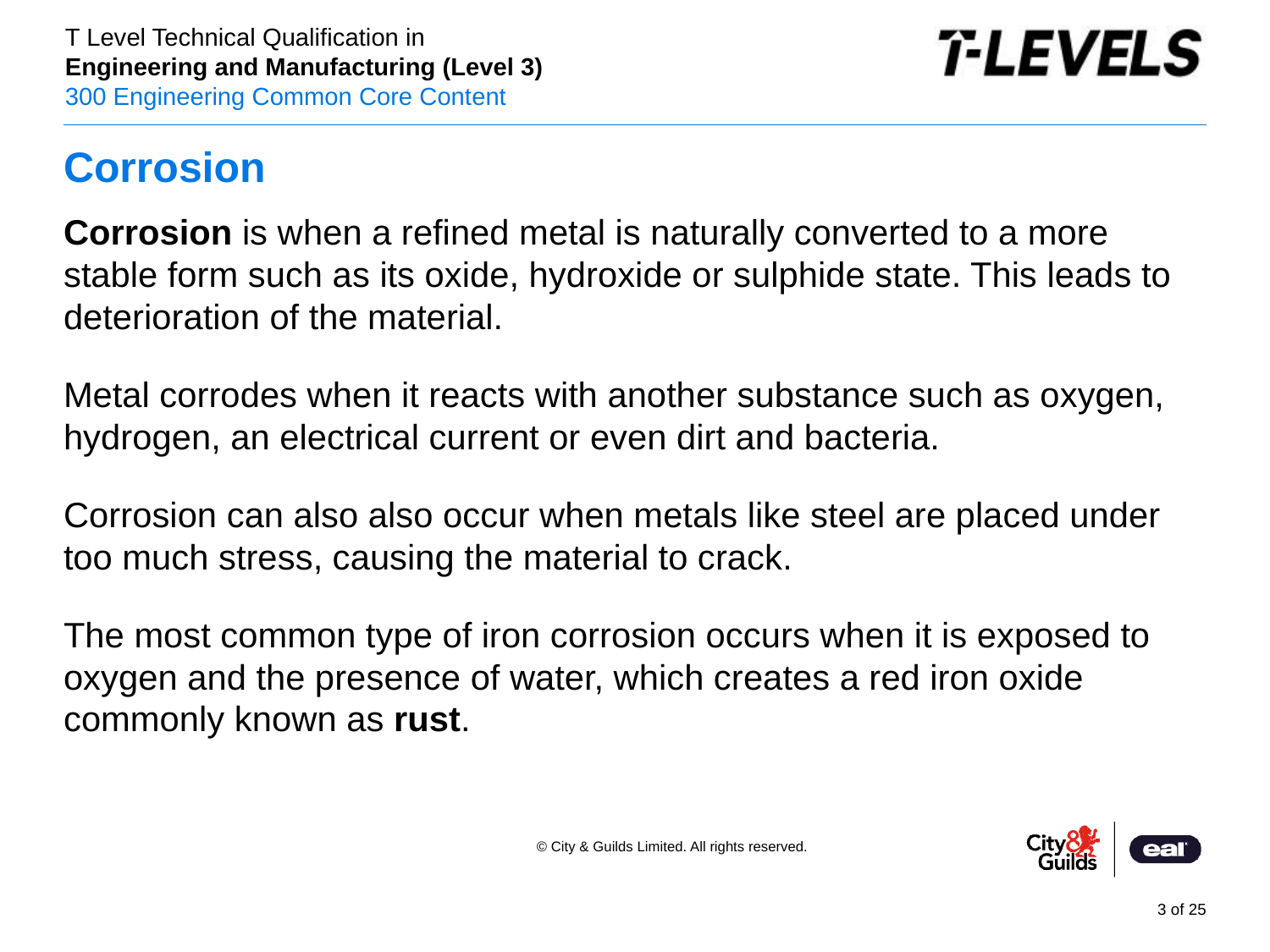

# Corrosion
Corrosion is when a refined metal is naturally converted to a more stable form such as its oxide, hydroxide or sulphide state. This leads to deterioration of the material.
Metal corrodes when it reacts with another substance such as oxygen, hydrogen, an electrical current or even dirt and bacteria.
Corrosion can also also occur when metals like steel are placed under too much stress, causing the material to crack.
The most common type of iron corrosion occurs when it is exposed to oxygen and the presence of water, which creates a red iron oxide commonly known as rust.